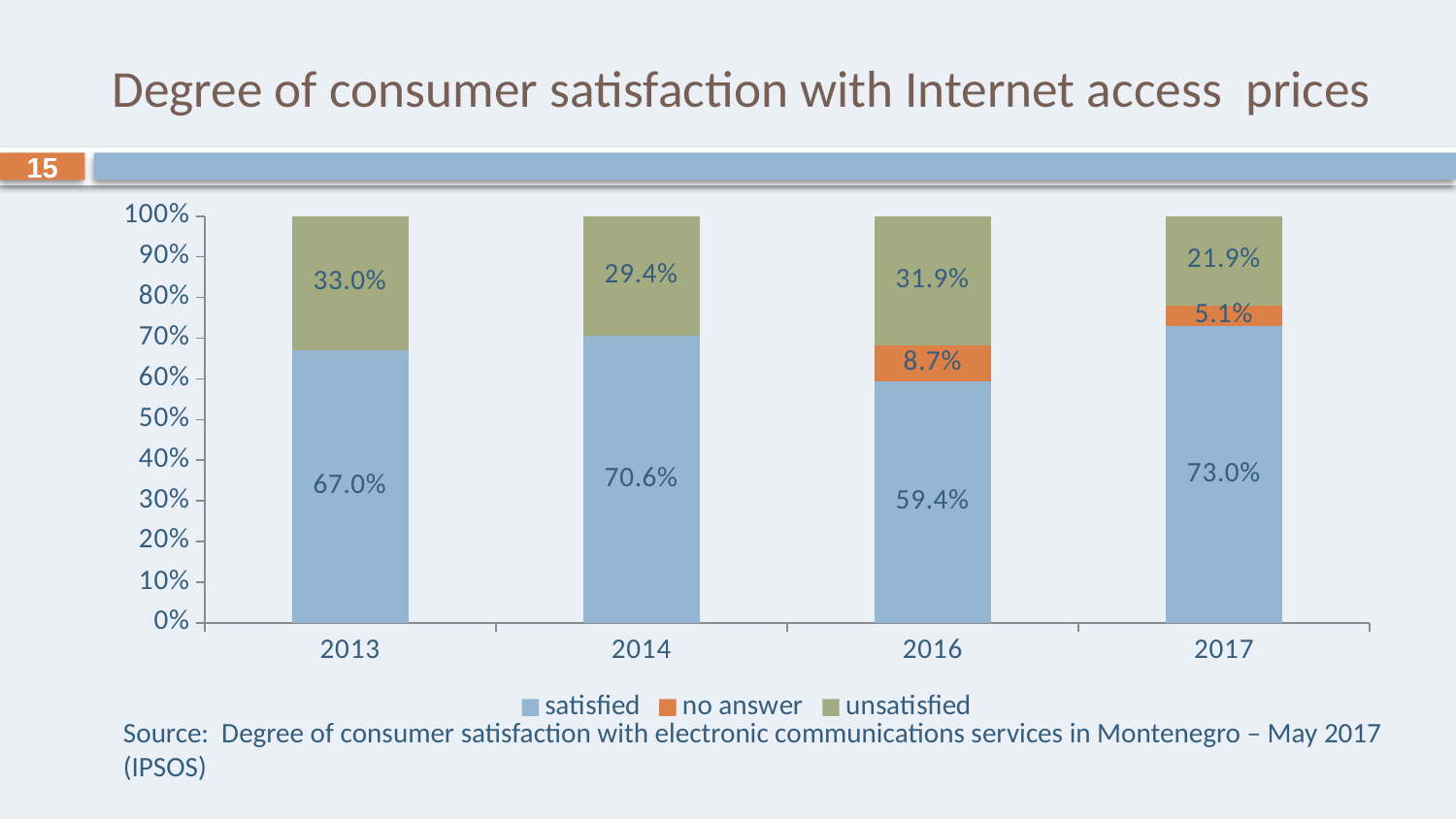

# Degree of consumer satisfaction with Internet access  prices
15

### Chart

| Category | satisfied | no answer | unsatisfied |
|---|---|---|---|
| 2013 | 0.6700000000000002 | 0.0 | 0.33000000000000007 |
| 2014 | 0.7060000000000001 | 0.0 | 0.29400000000000004 |
| 2016 | 0.594 | 0.08700000000000002 | 0.31900000000000006 |
| 2017 | 0.7300000000000001 | 0.051000000000000004 | 0.21900000000000003 |
Source:  Degree of consumer satisfaction with electronic communications services in Montenegro – May 2017 (IPSOS)